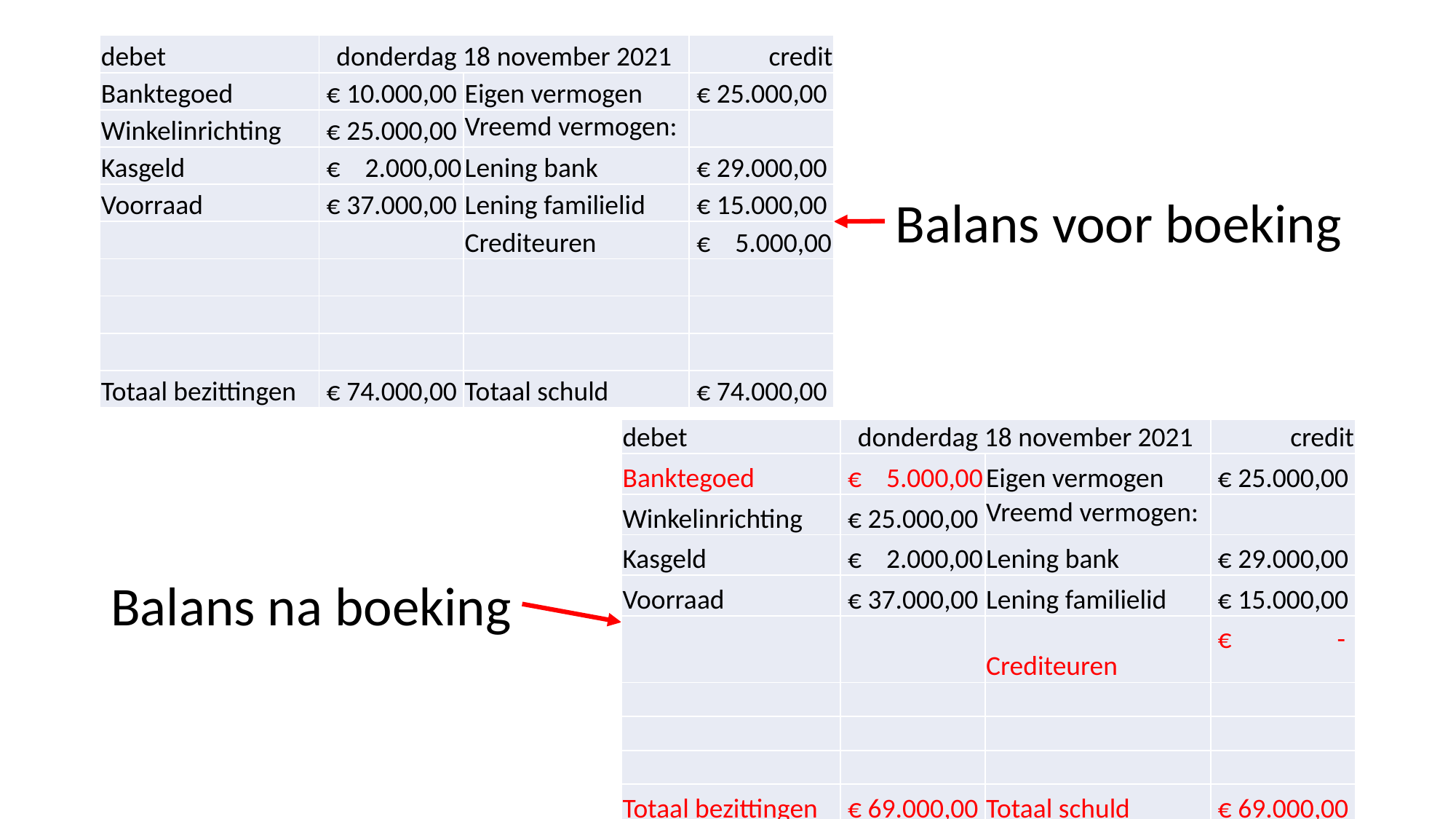

| debet | donderdag 18 november 2021 |  | credit |
| --- | --- | --- | --- |
| Banktegoed | € 10.000,00 | Eigen vermogen | € 25.000,00 |
| Winkelinrichting | € 25.000,00 | Vreemd vermogen: |  |
| Kasgeld | € 2.000,00 | Lening bank | € 29.000,00 |
| Voorraad | € 37.000,00 | Lening familielid | € 15.000,00 |
|  |  | Crediteuren | € 5.000,00 |
|  |  |  |  |
|  |  |  |  |
|  |  |  |  |
| Totaal bezittingen | € 74.000,00 | Totaal schuld | € 74.000,00 |
#
Balans voor boeking
| debet | donderdag 18 november 2021 |  | credit |
| --- | --- | --- | --- |
| Banktegoed | € 5.000,00 | Eigen vermogen | € 25.000,00 |
| Winkelinrichting | € 25.000,00 | Vreemd vermogen: |  |
| Kasgeld | € 2.000,00 | Lening bank | € 29.000,00 |
| Voorraad | € 37.000,00 | Lening familielid | € 15.000,00 |
|  |  | Crediteuren | € - |
|  |  |  |  |
|  |  |  |  |
|  |  |  |  |
| Totaal bezittingen | € 69.000,00 | Totaal schuld | € 69.000,00 |
Balans na boeking